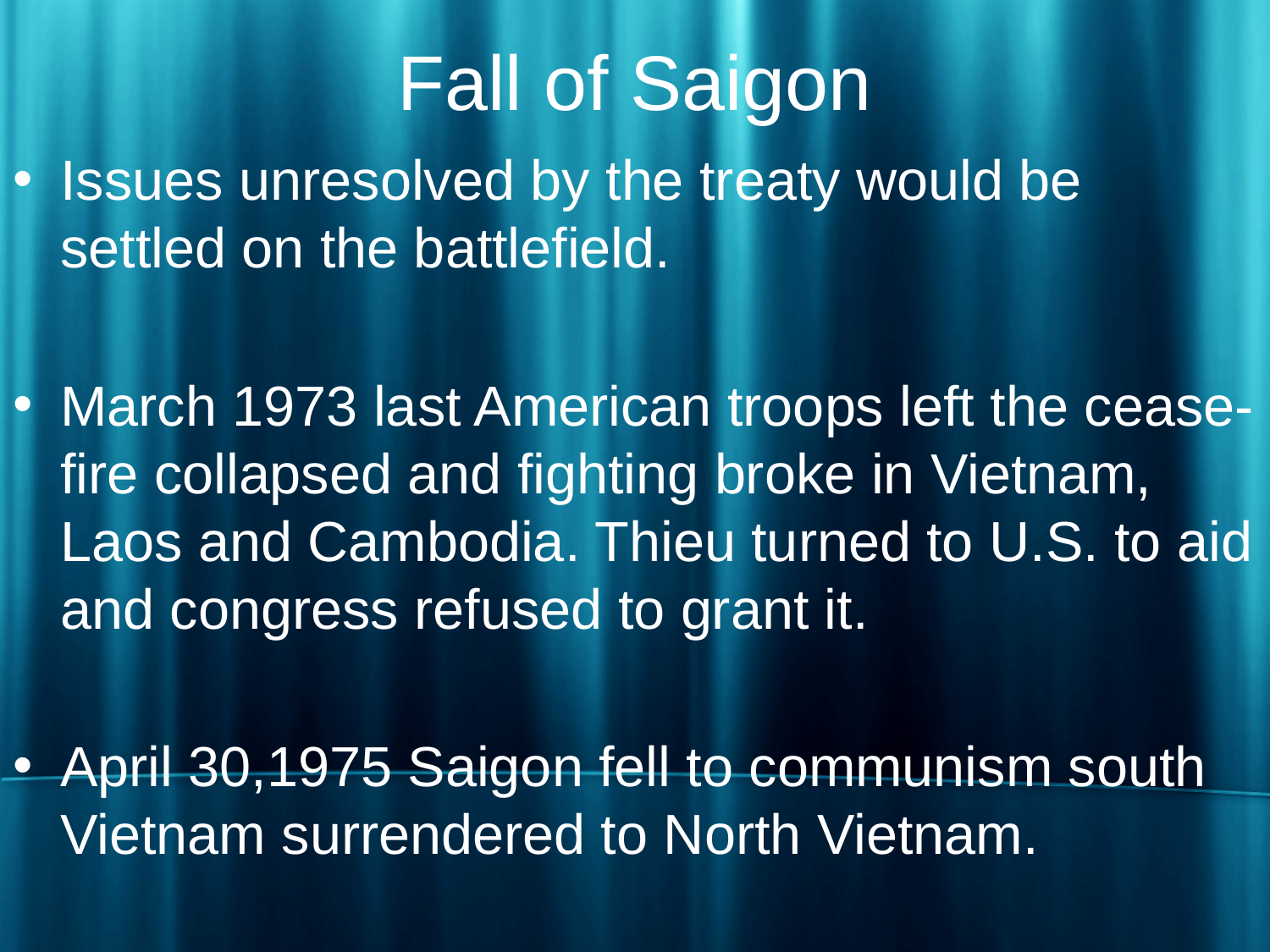

# Fall of Saigon
Issues unresolved by the treaty would be settled on the battlefield.

March 1973 last American troops left the cease-fire collapsed and fighting broke in Vietnam, Laos and Cambodia. Thieu turned to U.S. to aid and congress refused to grant it.

April 30,1975 Saigon fell to communism south Vietnam surrendered to North Vietnam.